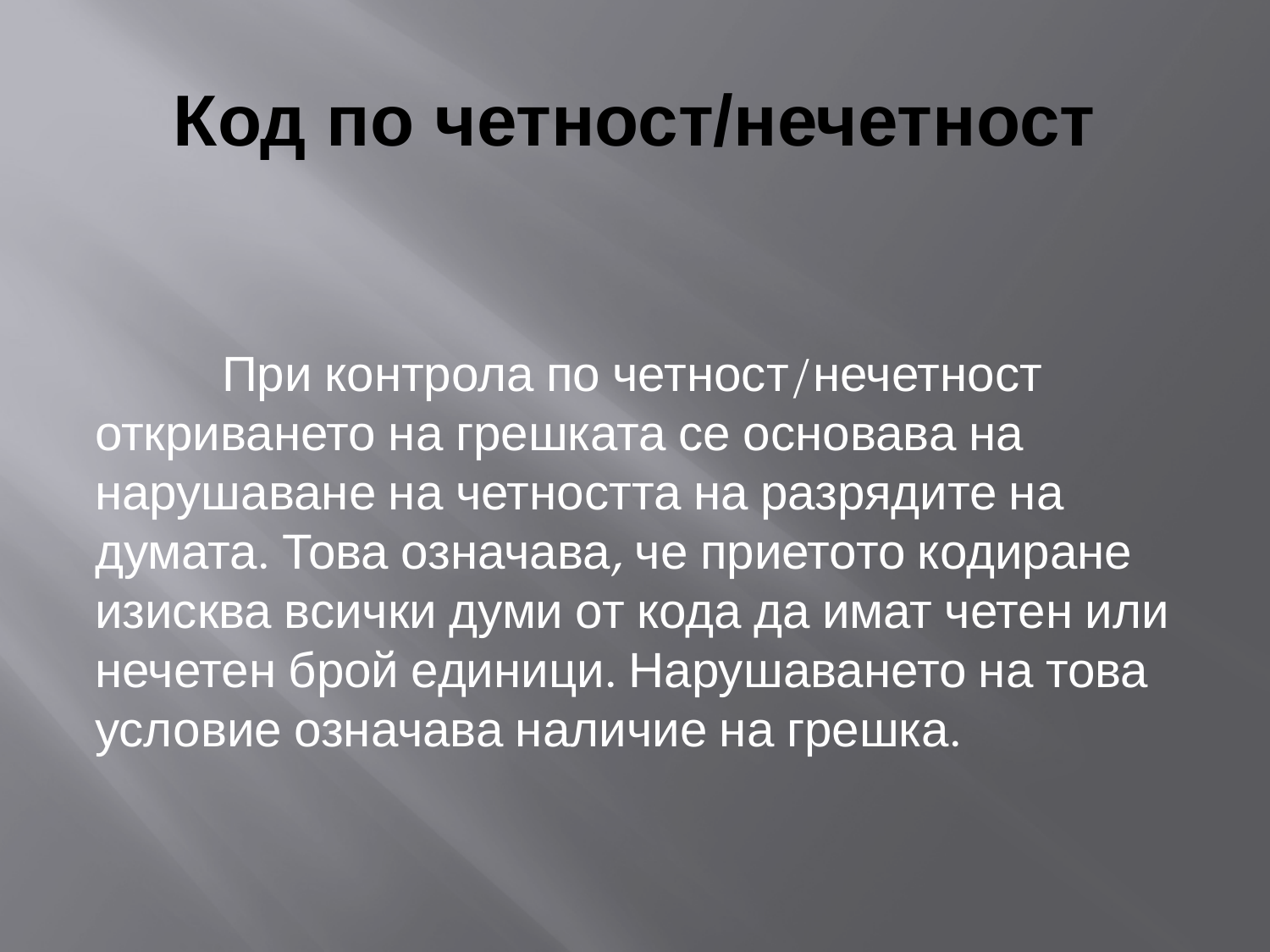

# Код по четност/нечетност
	При контрола по четност/нечетност откриването на грешката се основава на нарушаване на четността на разрядите на думата. Това означава, че приетото кодиране изисква всички думи от кода да имат четен или нечетен брой единици. Нарушаването на това условие означава наличие на грешка.